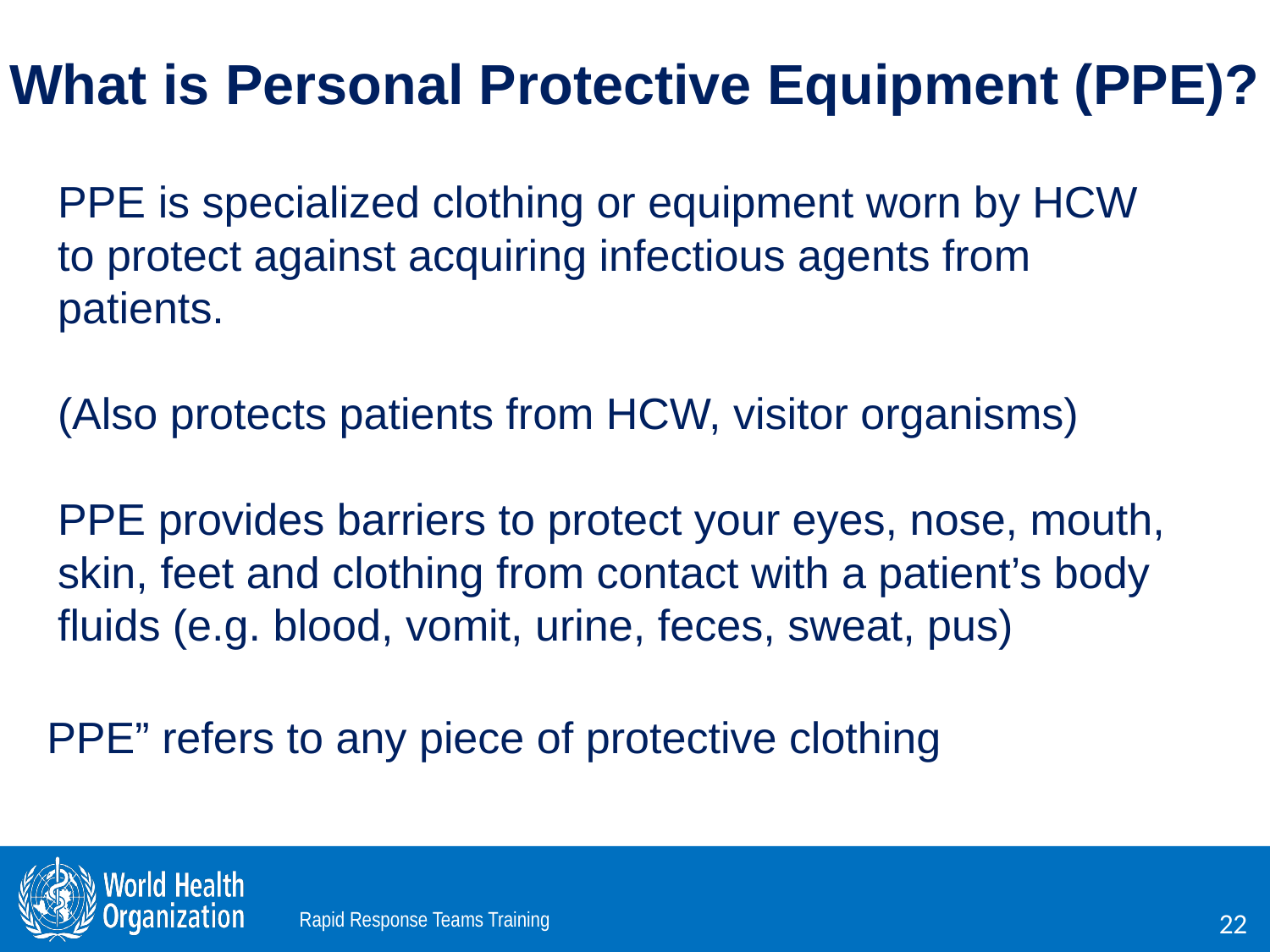

What is Personal Protective Equipment (PPE)?
# PPE is specialized clothing or equipment worn by HCW to protect against acquiring infectious agents from patients. (Also protects patients from HCW, visitor organisms) PPE provides barriers to protect your eyes, nose, mouth, skin, feet and clothing from contact with a patient’s body fluids (e.g. blood, vomit, urine, feces, sweat, pus)
PPE” refers to any piece of protective clothing